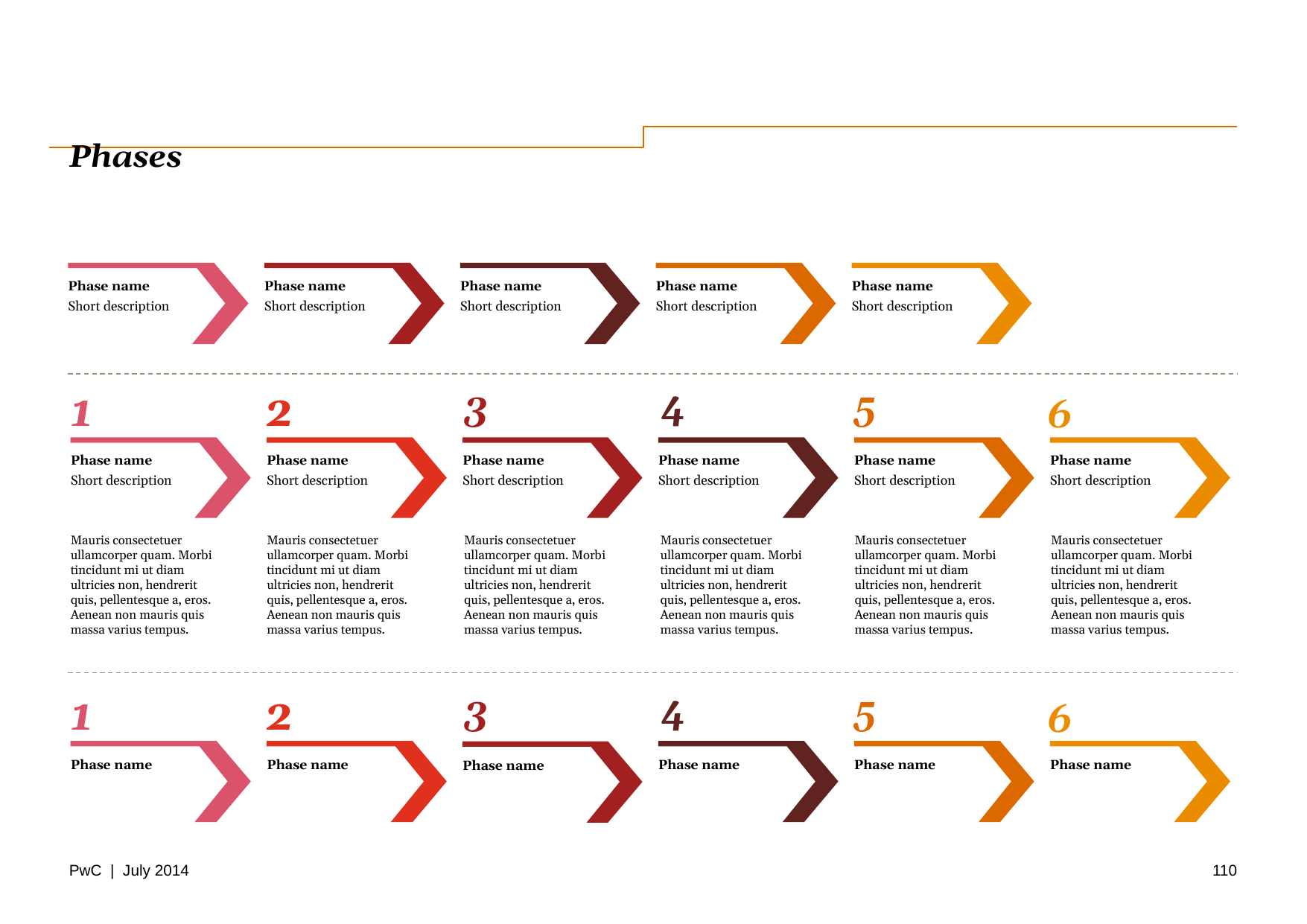

# Phases

Phase name
Short description
Phase name
Short description
Phase name
Short description
Phase name
Short description
Phase name
Short description
1
2
3
4
5
6

Phase name
Short description
Phase name
Short description
Phase name
Short description
Phase name
Short description
Phase name
Short description
Phase name
Short description
Mauris consectetuer ullamcorper quam. Morbi tincidunt mi ut diam ultricies non, hendrerit quis, pellentesque a, eros. Aenean non mauris quis massa varius tempus.
Mauris consectetuer ullamcorper quam. Morbi tincidunt mi ut diam ultricies non, hendrerit quis, pellentesque a, eros. Aenean non mauris quis massa varius tempus.
Mauris consectetuer ullamcorper quam. Morbi tincidunt mi ut diam ultricies non, hendrerit quis, pellentesque a, eros. Aenean non mauris quis massa varius tempus.
Mauris consectetuer ullamcorper quam. Morbi tincidunt mi ut diam ultricies non, hendrerit quis, pellentesque a, eros. Aenean non mauris quis massa varius tempus.
Mauris consectetuer ullamcorper quam. Morbi tincidunt mi ut diam ultricies non, hendrerit quis, pellentesque a, eros. Aenean non mauris quis massa varius tempus.
Mauris consectetuer ullamcorper quam. Morbi tincidunt mi ut diam ultricies non, hendrerit quis, pellentesque a, eros. Aenean non mauris quis massa varius tempus.
1
2
3
4
5
6

Phase name
Phase name
Phase name
Phase name
Phase name
Phase name
110